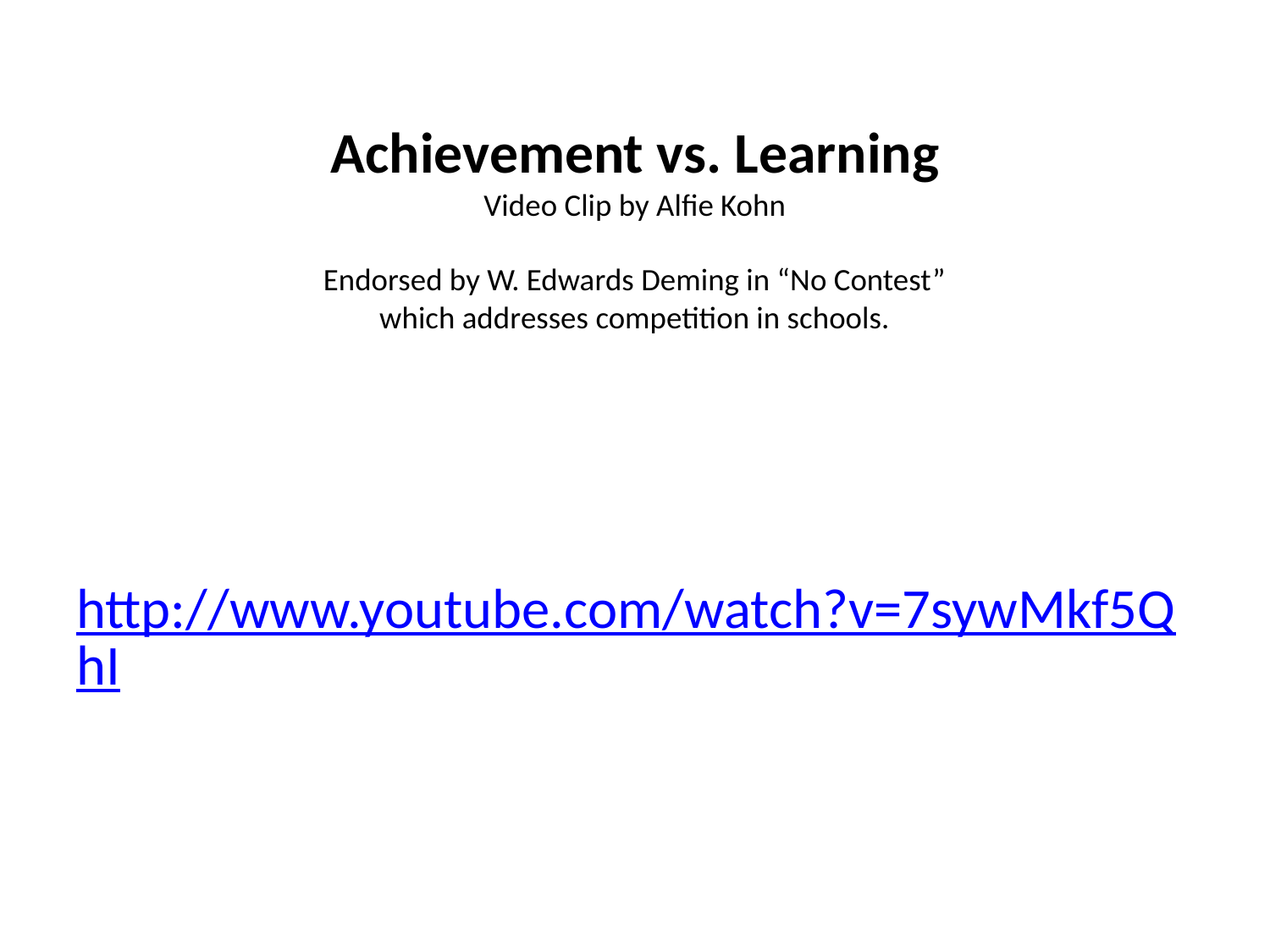

# Achievement vs. Learning Video Clip by Alfie Kohn Endorsed by W. Edwards Deming in “No Contest” which addresses competition in schools.

http://www.youtube.com/watch?v=7sywMkf5QhI